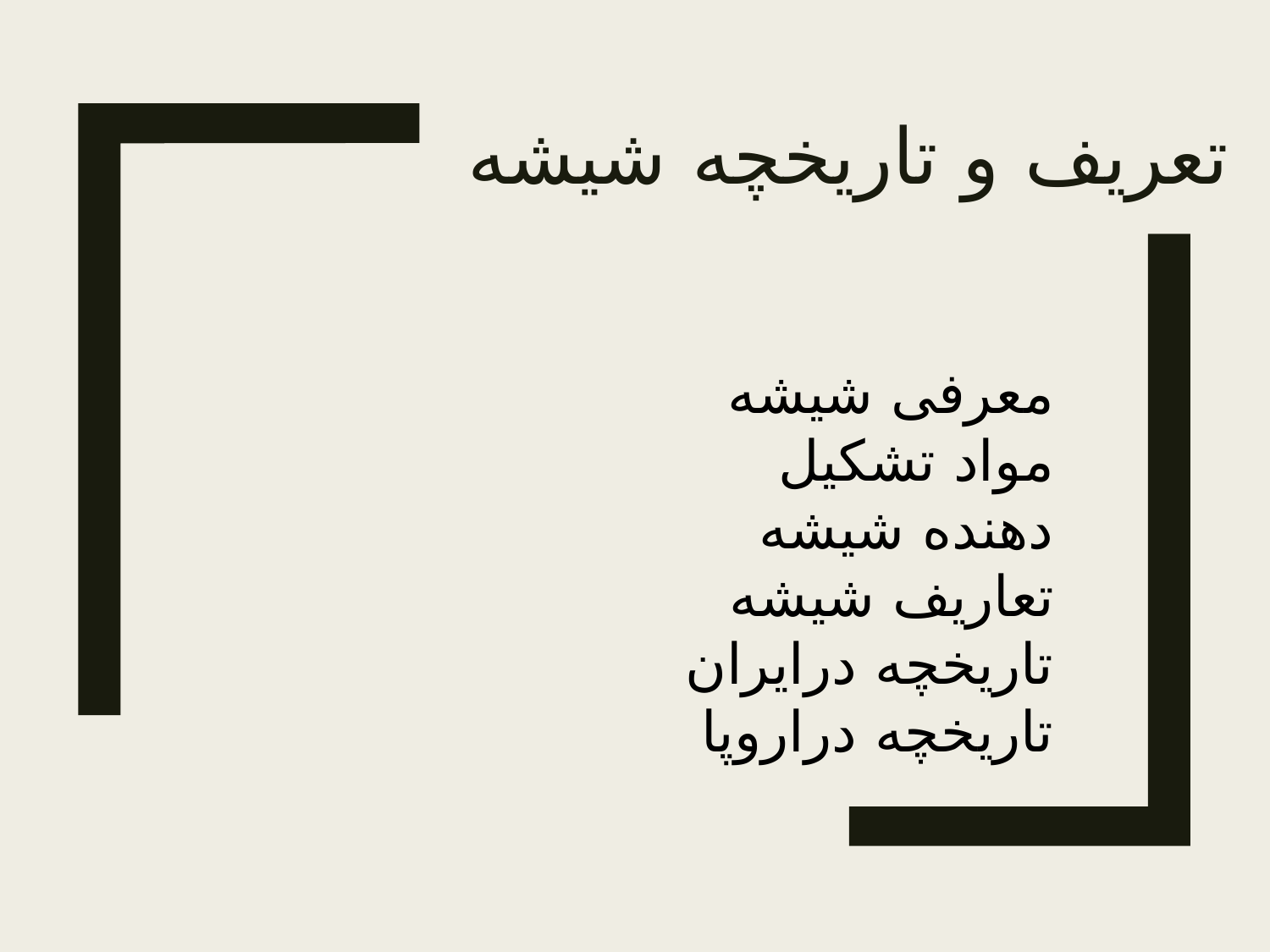

# تعریف و تاریخچه شیشه
معرفی شیشه
مواد تشکیل دهنده شیشه
تعاریف شیشه
تاریخچه درایران
تاریخچه دراروپا